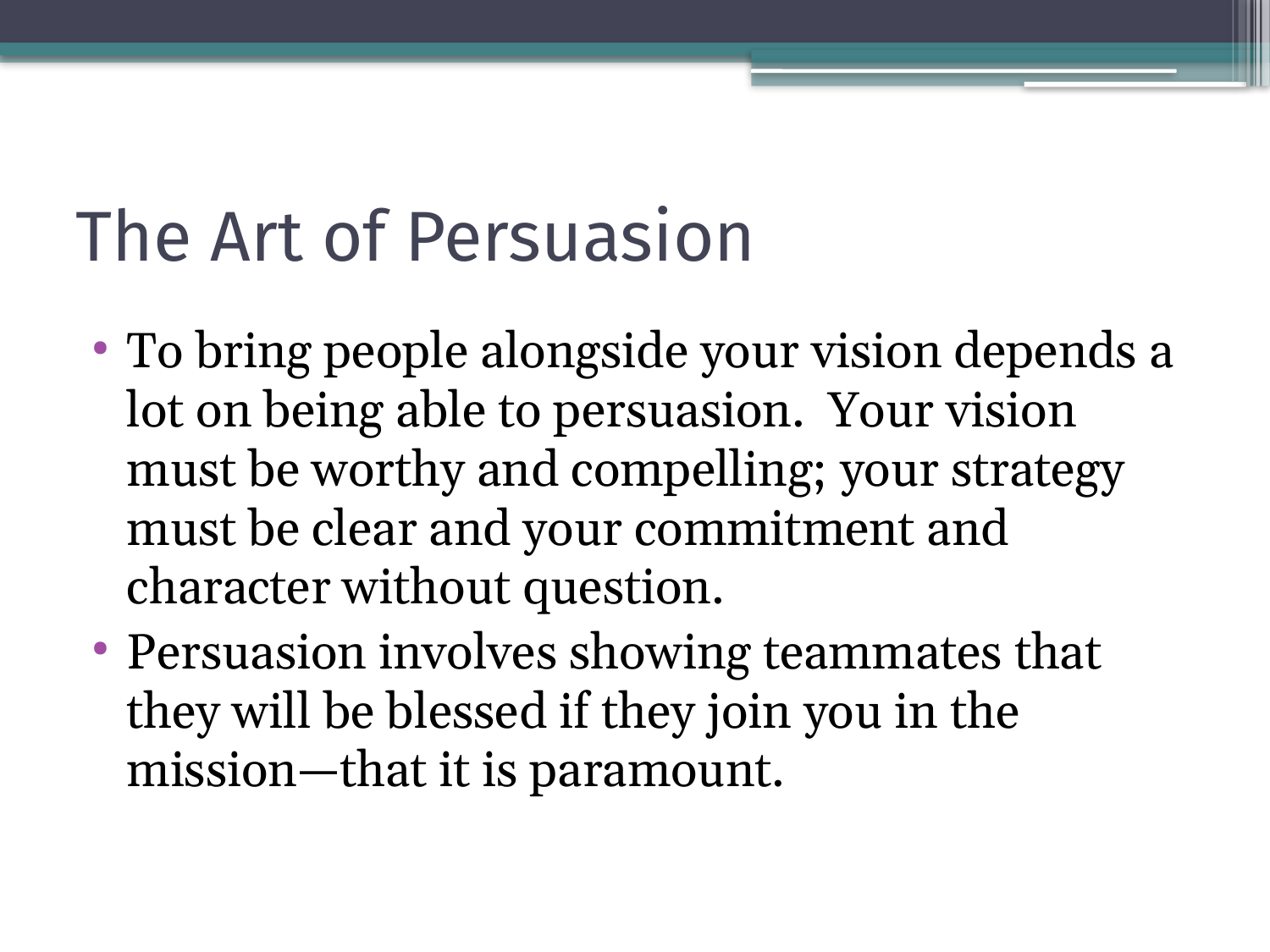

# The Art of Persuasion
To bring people alongside your vision depends a lot on being able to persuasion.  Your vision must be worthy and compelling; your strategy must be clear and your commitment and character without question.
Persuasion involves showing teammates that they will be blessed if they join you in the mission—that it is paramount.